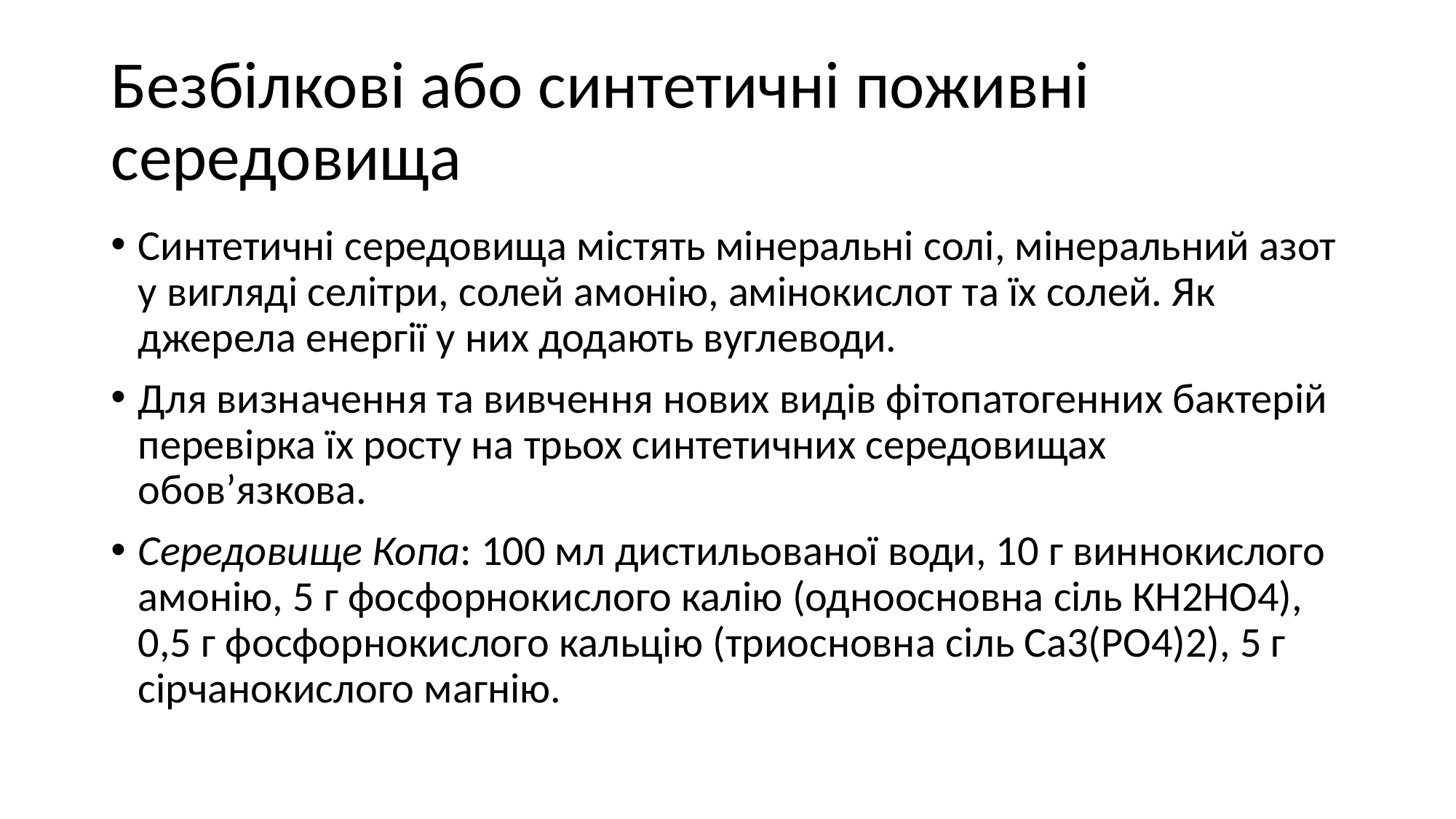

# Безбілкові або синтетичні поживні середовища
Синтетичні середовища містять мінеральні солі, мінеральний азот у вигляді селітри, солей амонію, амінокислот та їх солей. Як джерела енергії у них додають вуглеводи.
Для визначення та вивчення нових видів фітопатогенних бактерій перевірка їх росту на трьох синтетичних середовищах обов’язкова.
Середовище Копа: 100 мл дистильованої води, 10 г виннокислого амонію, 5 г фосфорнокислого калію (одноосновна сіль КН2НО4), 0,5 г фосфорнокислого кальцію (триосновна сіль Са3(РО4)2), 5 г сірчанокислого магнію.